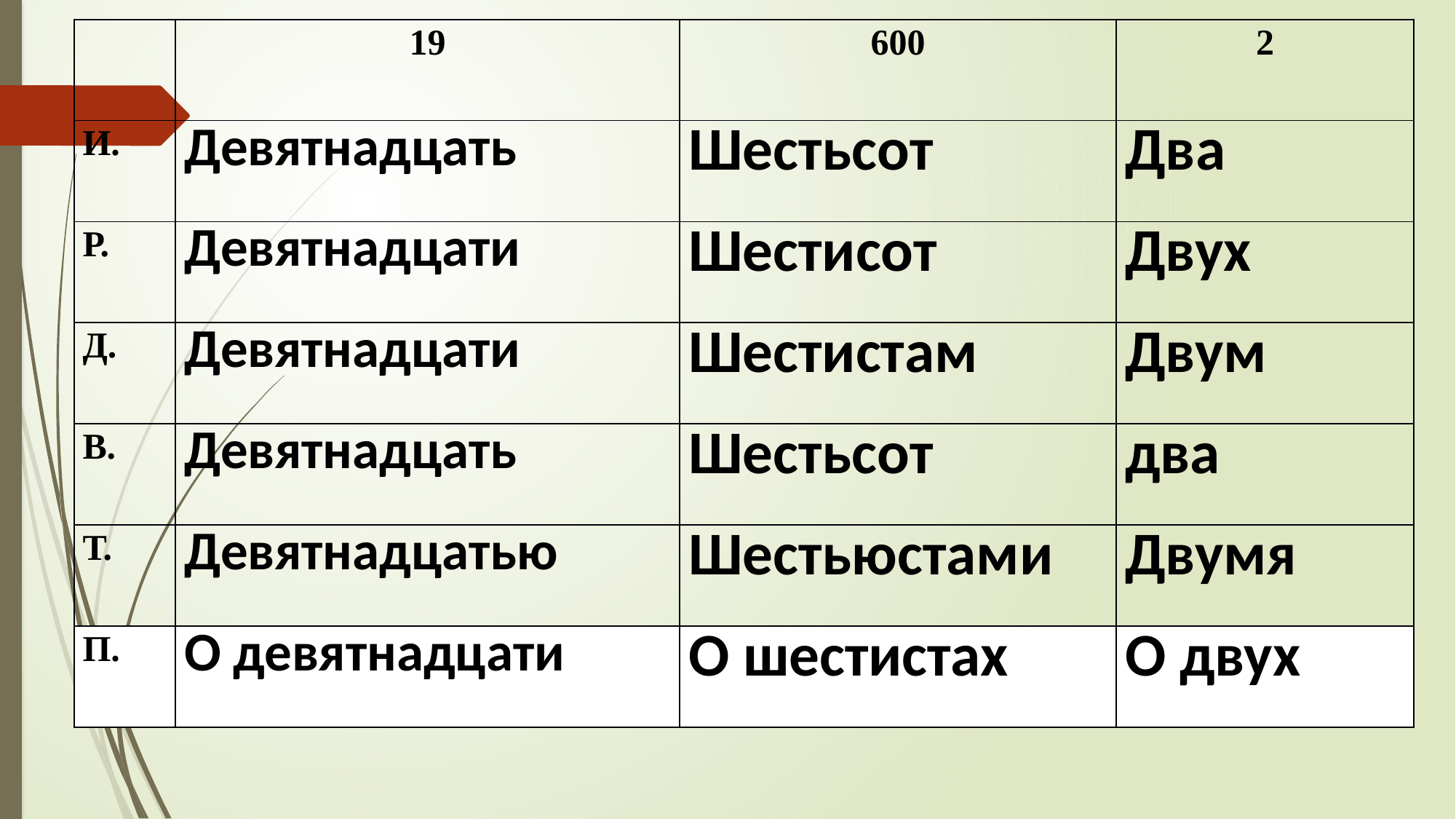

|  | 19 | 600 | 2 |
| --- | --- | --- | --- |
| И. | Девятнадцать | Шестьсот | Два |
| Р. | Девятнадцати | Шестисот | Двух |
| Д. | Девятнадцати | Шестистам | Двум |
| В. | Девятнадцать | Шестьсот | два |
| Т. | Девятнадцатью | Шестьюстами | Двумя |
| П. | О девятнадцати | О шестистах | О двух |